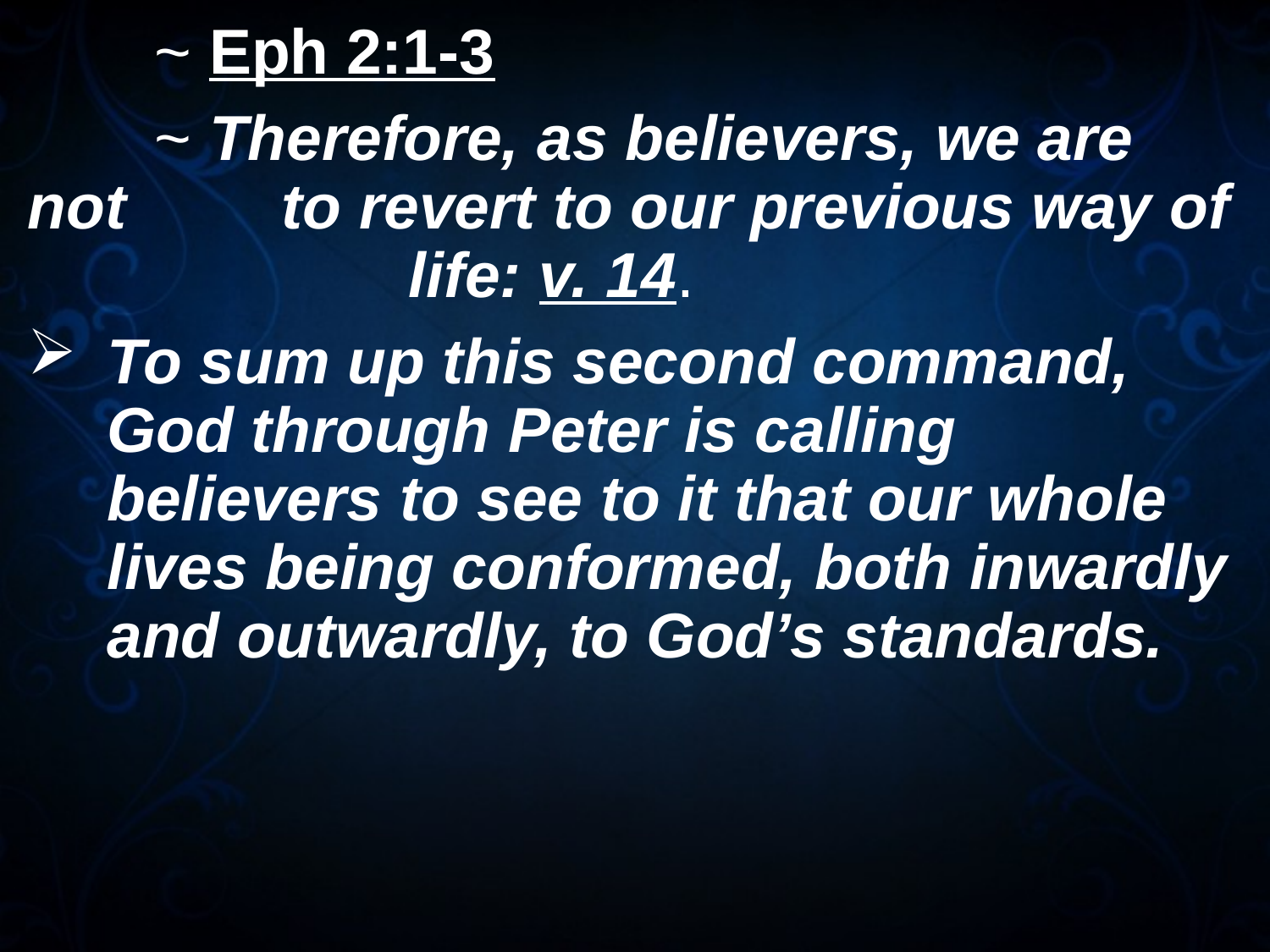

~ Eph 2:1-3
	~ Therefore, as believers, we are not 		to revert to our previous way of 			life: v. 14.
To sum up this second command, God through Peter is calling believers to see to it that our whole lives being conformed, both inwardly and outwardly, to God’s standards.